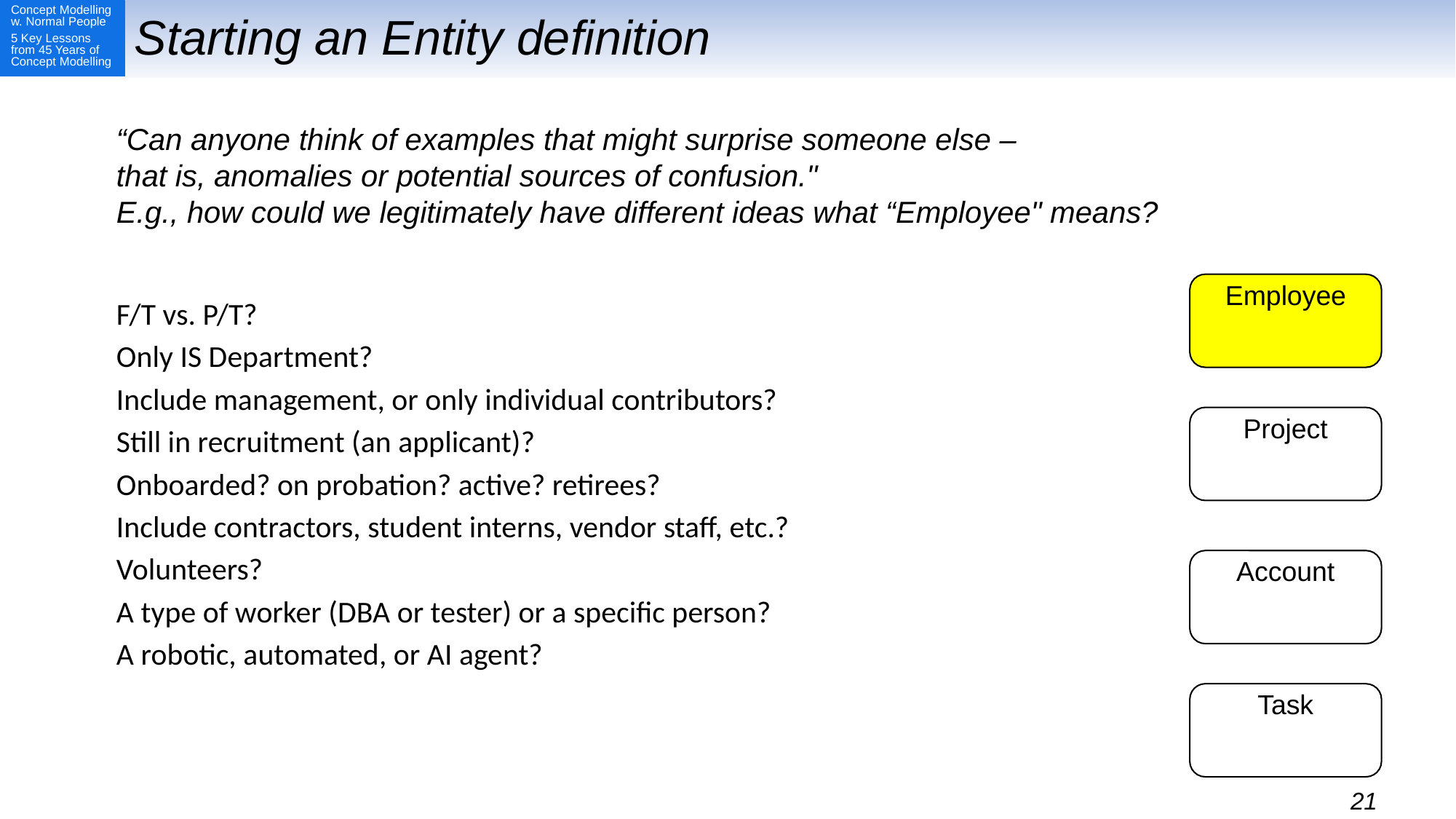

# Starting an Entity definition
“Can anyone think of examples that might surprise someone else –
that is, anomalies or potential sources of confusion."
E.g., how could we legitimately have different ideas what “Employee" means?
Employee
F/T vs. P/T?
Only IS Department?
Include management, or only individual contributors?
Still in recruitment (an applicant)?
Onboarded? on probation? active? retirees?
Include contractors, student interns, vendor staff, etc.?
Volunteers?
A type of worker (DBA or tester) or a specific person?
A robotic, automated, or AI agent?
Project
Account
Task